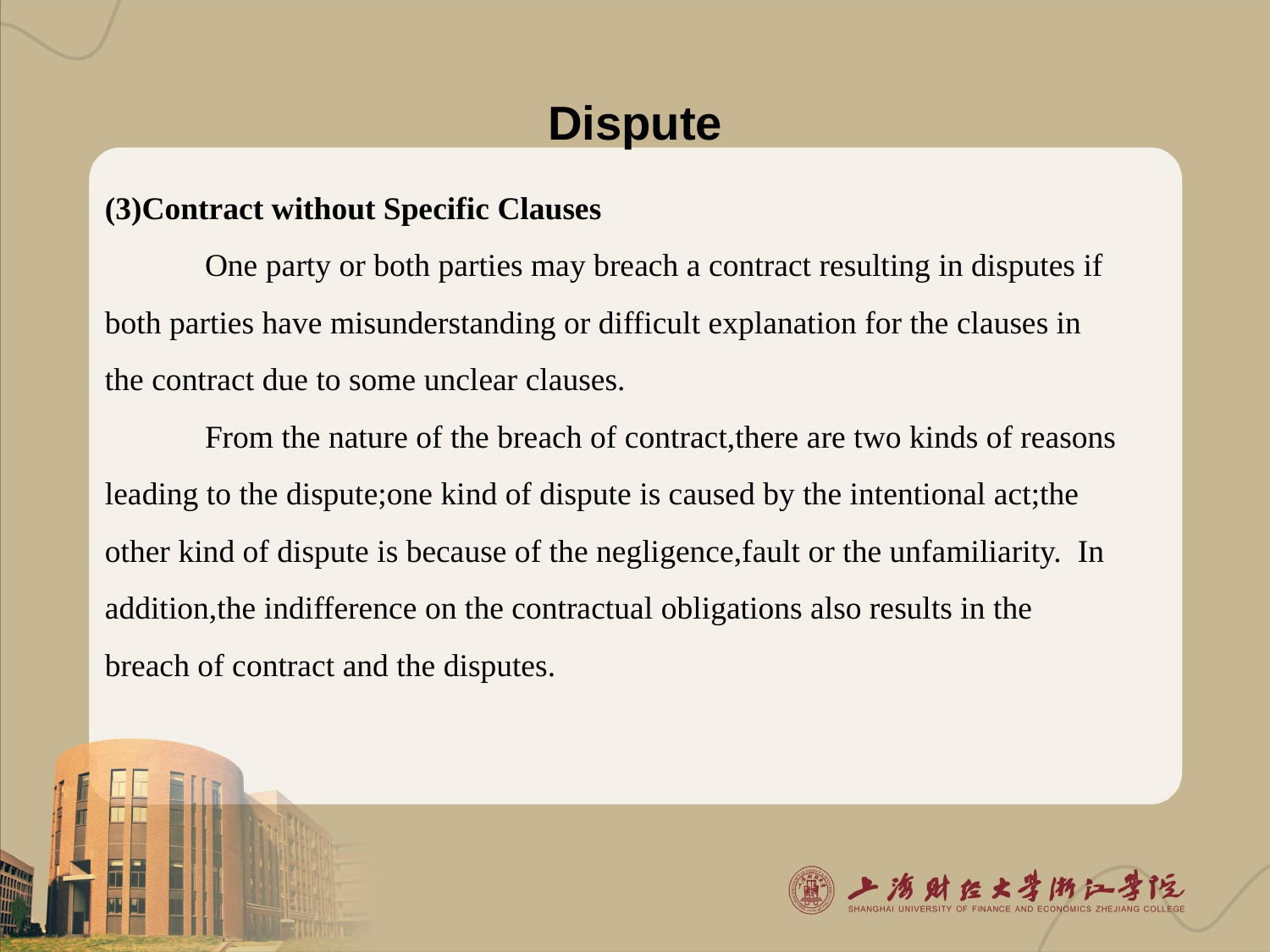

# Dispute
(3)Contract without Specific Clauses
One party or both parties may breach a contract resulting in disputes if both parties have misunderstanding or difficult explanation for the clauses in the contract due to some unclear clauses.
From the nature of the breach of contract,there are two kinds of reasons leading to the dispute;one kind of dispute is caused by the intentional act;the other kind of dispute is because of the negligence,fault or the unfamiliarity.  In addition,the indifference on the contractual obligations also results in the breach of contract and the disputes.